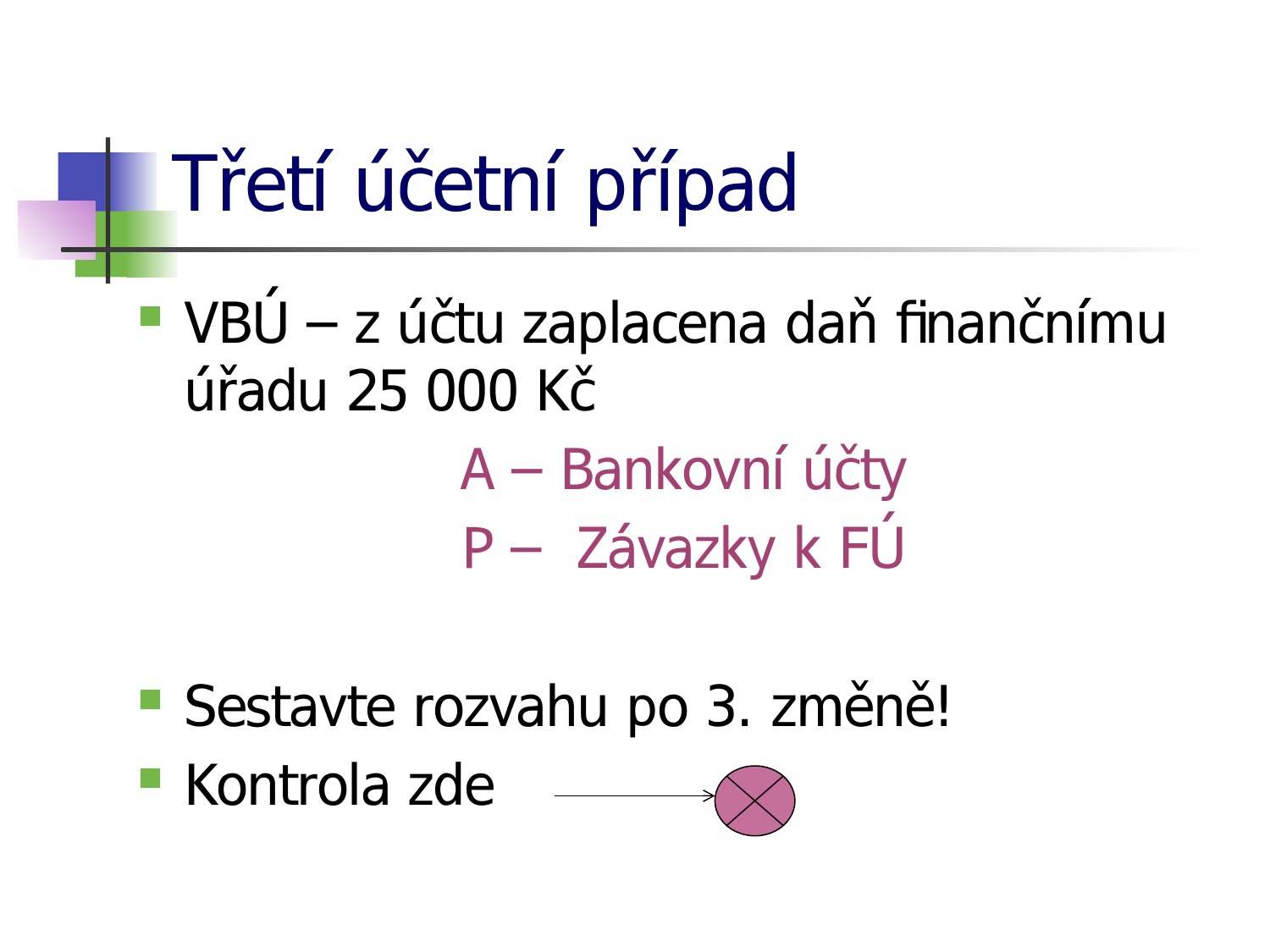

# Třetí účetní případ
VBÚ – z účtu zaplacena daň finančnímu úřadu 25 000 Kč
A – Bankovní účty
P –  Závazky k FÚ

Sestavte rozvahu po 3. změně!
Kontrola zde